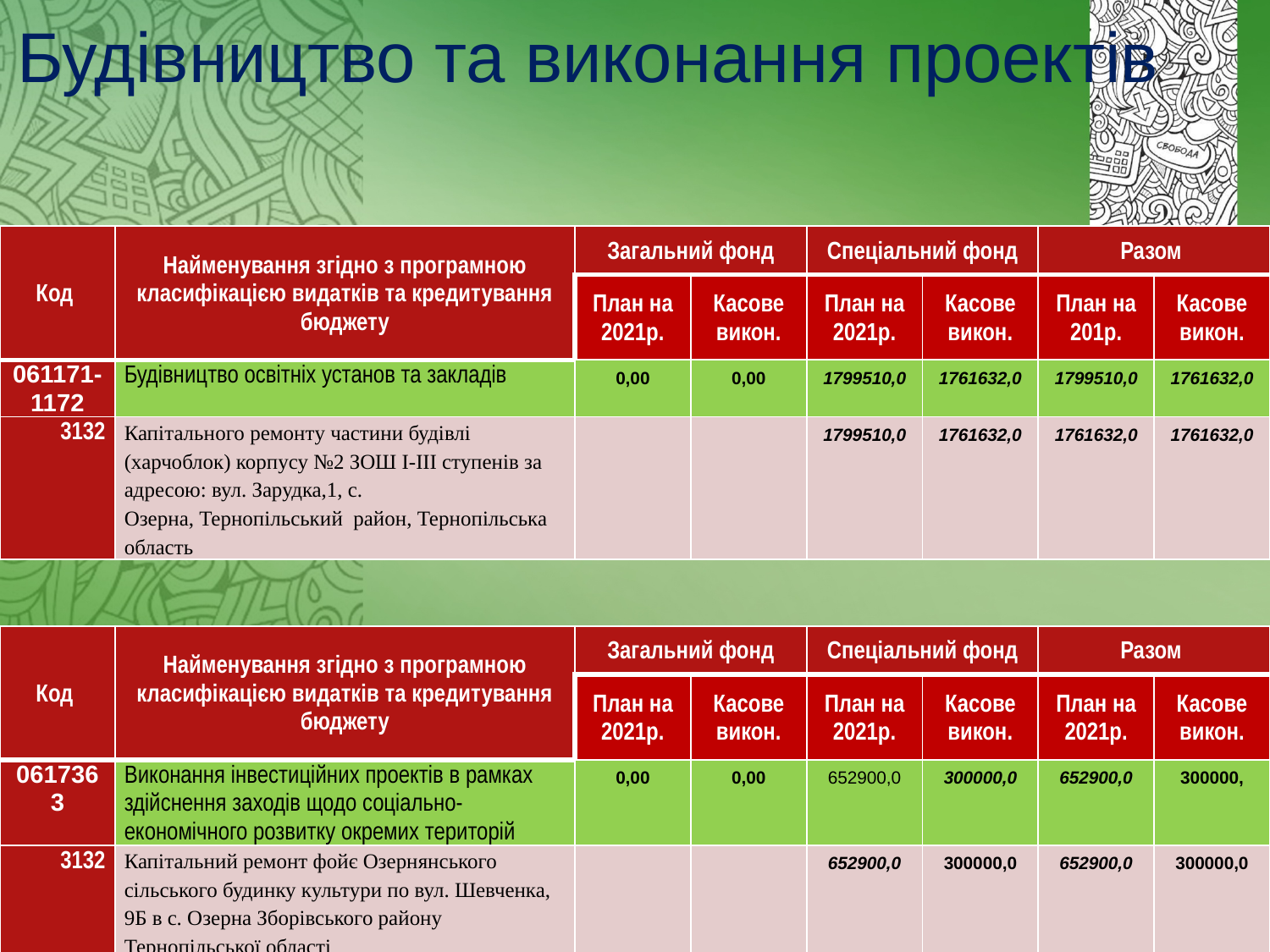

Будівництво та виконання проектів
| Код | Найменування згідно з програмною класифікацією видатків та кредитування бюджету | Загальний фонд |  | Спеціальний фонд |  | Разом |  |
| --- | --- | --- | --- | --- | --- | --- | --- |
|  |  | План на 2021р. | Касове викон. | План на 2021р. | Касове викон. | План на 201р. | Касове викон. |
| 061171-1172 | Будівництво освітніх установ та закладів | 0,00 | 0,00 | 1799510,0 | 1761632,0 | 1799510,0 | 1761632,0 |
| 3132 | Капітального ремонту частини будівлі (харчоблок) корпусу №2 ЗОШ І-ІІІ ступенів за адресою: вул. Зарудка,1, с. Озерна, Тернопільський  район, Тернопільська область |  |  | 1799510,0 | 1761632,0 | 1761632,0 | 1761632,0 |
| Код | Найменування згідно з програмною класифікацією видатків та кредитування бюджету | Загальний фонд |  | Спеціальний фонд |  | Разом |  |
| --- | --- | --- | --- | --- | --- | --- | --- |
|  |  | План на 2021р. | Касове викон. | План на 2021р. | Касове викон. | План на 2021р. | Касове викон. |
| 0617363 | Виконання інвестиційних проектів в рамках здійснення заходів щодо соціально-економічного розвитку окремих територій | 0,00 | 0,00 | 652900,0 | 300000,0 | 652900,0 | 300000, |
| 3132 | Капітальний ремонт фойє Озернянського сільського будинку культури по вул. Шевченка, 9Б в с. Озерна Зборівського району Тернопільської області |  |  | 652900,0 | 300000,0 | 652900,0 | 300000,0 |